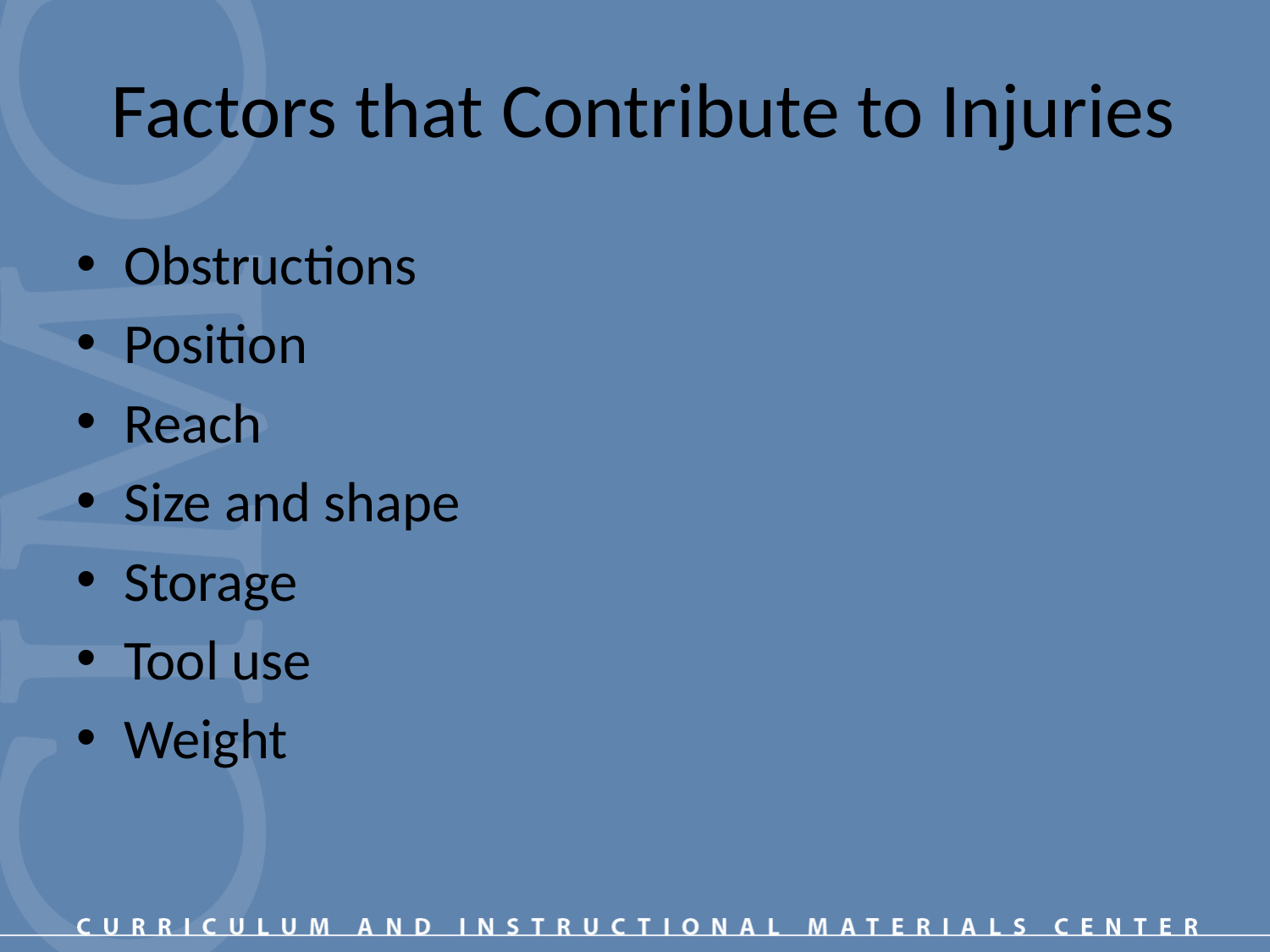

# Factors that Contribute to Injuries
Obstructions
Position
Reach
Size and shape
Storage
Tool use
Weight